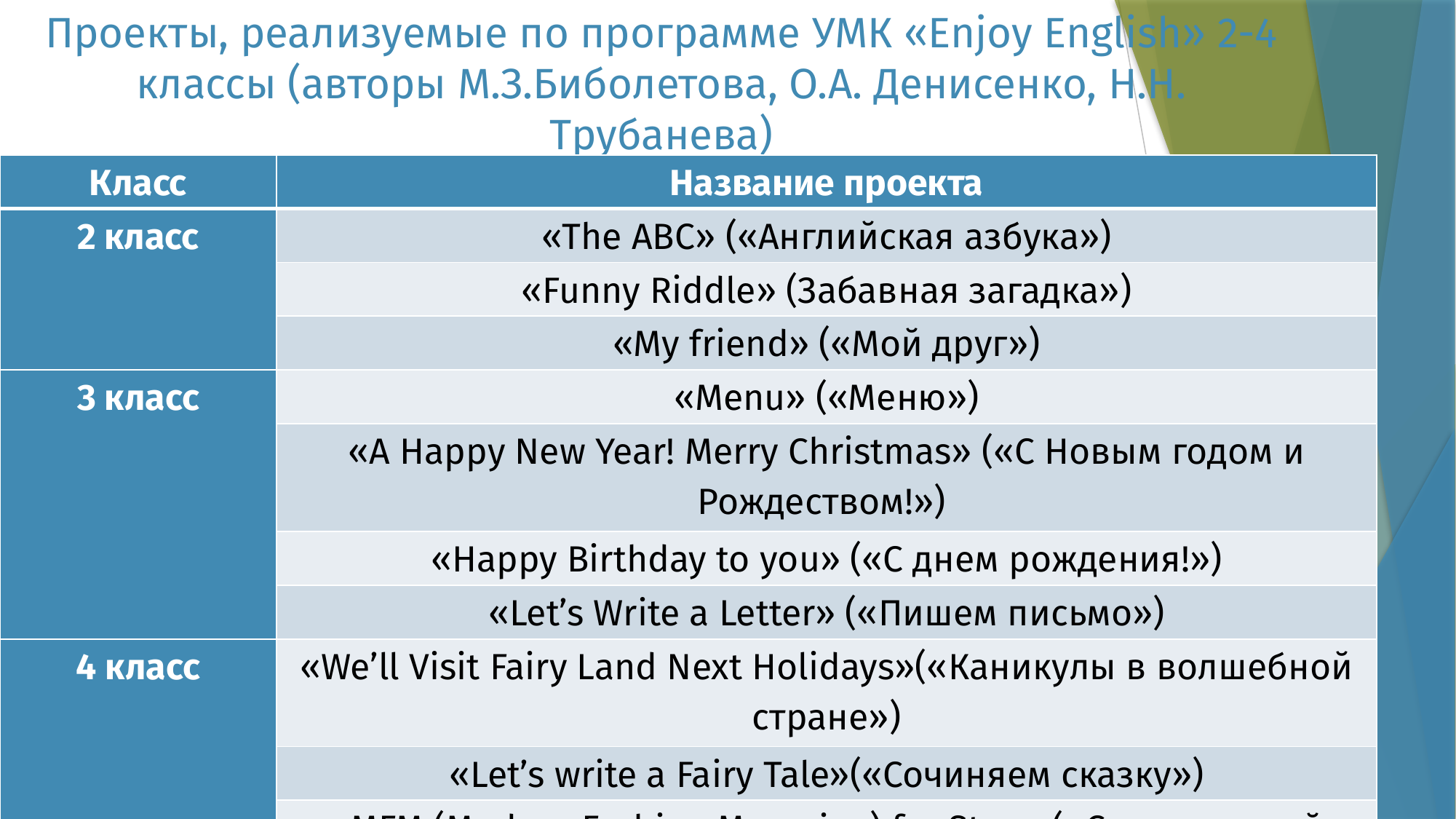

# Проекты, реализуемые по программе УМК «Enjoy English» 2-4 классы (авторы М.З.Биболетова, О.А. Денисенко, Н.Н. Трубанева)
| Класс | Название проекта |
| --- | --- |
| 2 класс | «The ABC» («Английская азбука») |
|  | «Funny Riddle» (Забавная загадка») |
|  | «My friend» («Мой друг») |
| 3 класс | «Menu» («Меню») |
|  | «A Happy New Year! Merry Christmas» («С Новым годом и Рождеством!») |
|  | «Happy Birthday to you» («С днем рождения!») |
|  | «Let’s Write a Letter» («Пишем письмо») |
| 4 класс | «We’ll Visit Fairy Land Next Holidays»(«Каникулы в волшебной стране») |
|  | «Let’s write a Fairy Tale»(«Сочиняем сказку») |
|  | «MFM (Modern Fashion Magazine) for Stars»(«Современный модный журнал») |
|  | «Diploma» («Диплом») |